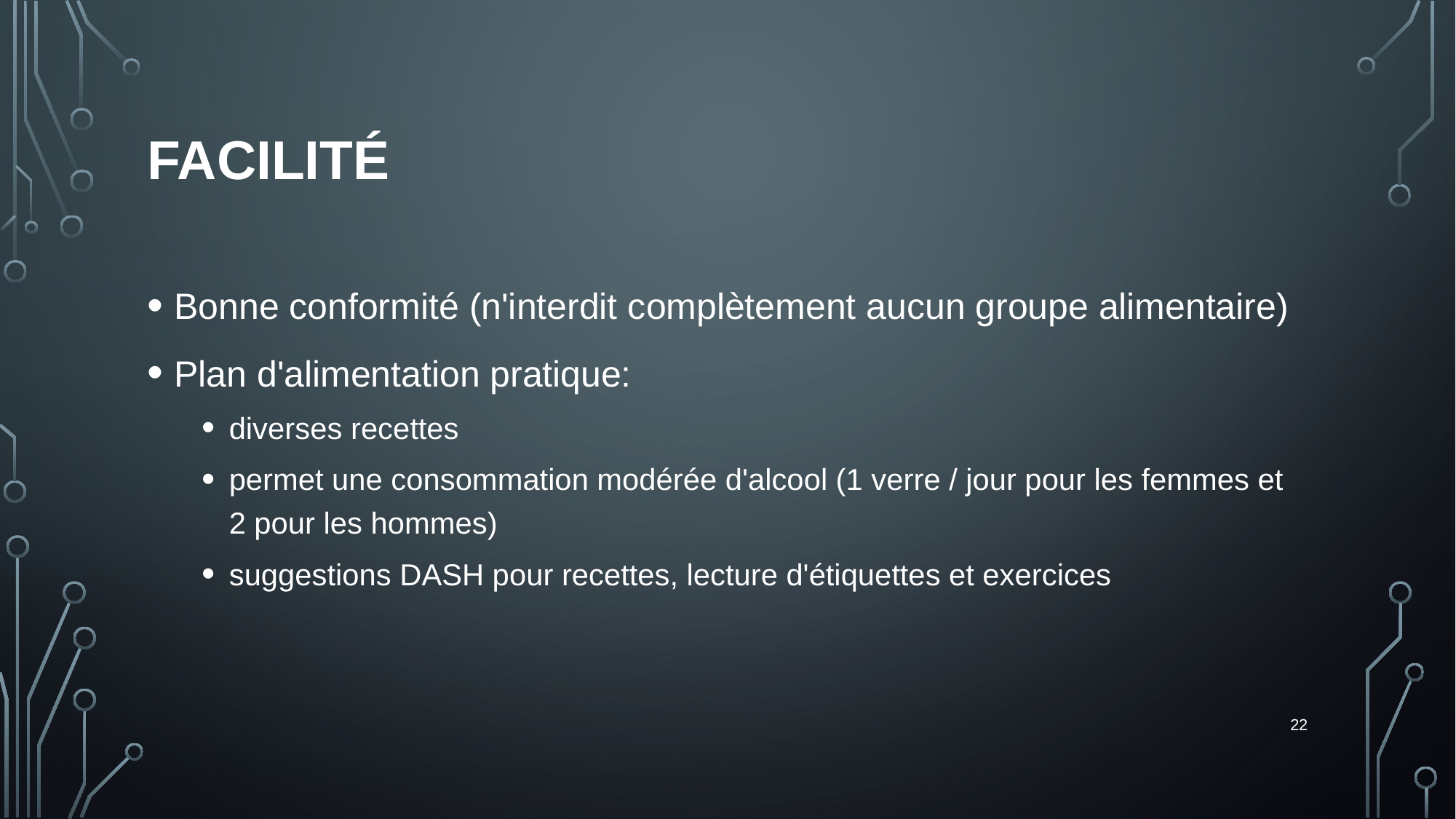

# Facilité
Bonne conformité (n'interdit complètement aucun groupe alimentaire)
Plan d'alimentation pratique:
diverses recettes
permet une consommation modérée d'alcool (1 verre / jour pour les femmes et 2 pour les hommes)
suggestions DASH pour recettes, lecture d'étiquettes et exercices

22